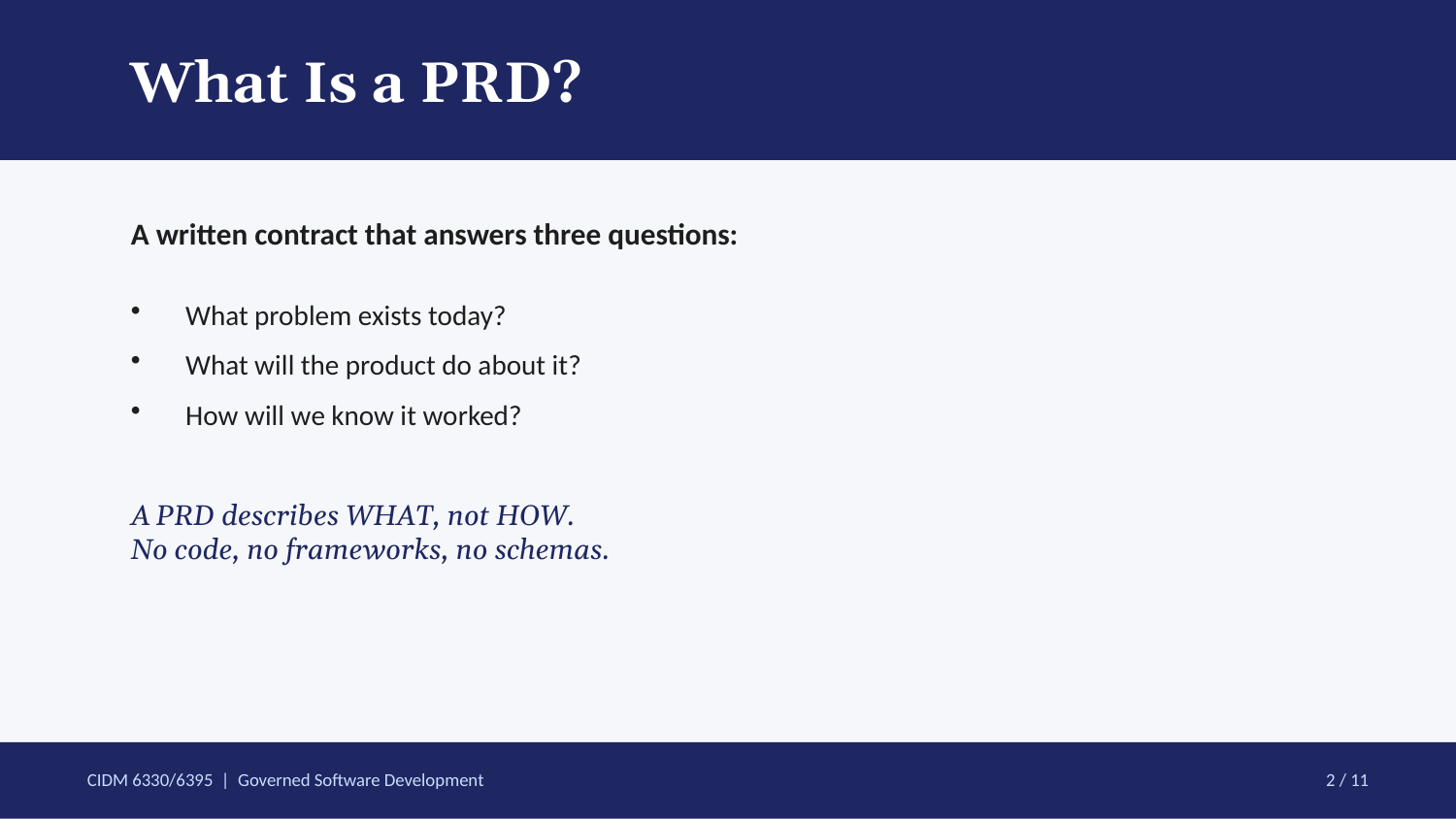

What Is a PRD?
A written contract that answers three questions:
What problem exists today?
What will the product do about it?
How will we know it worked?
A PRD describes WHAT, not HOW.
No code, no frameworks, no schemas.

CIDM 6330/6395  |  Governed Software Development
2 / 11